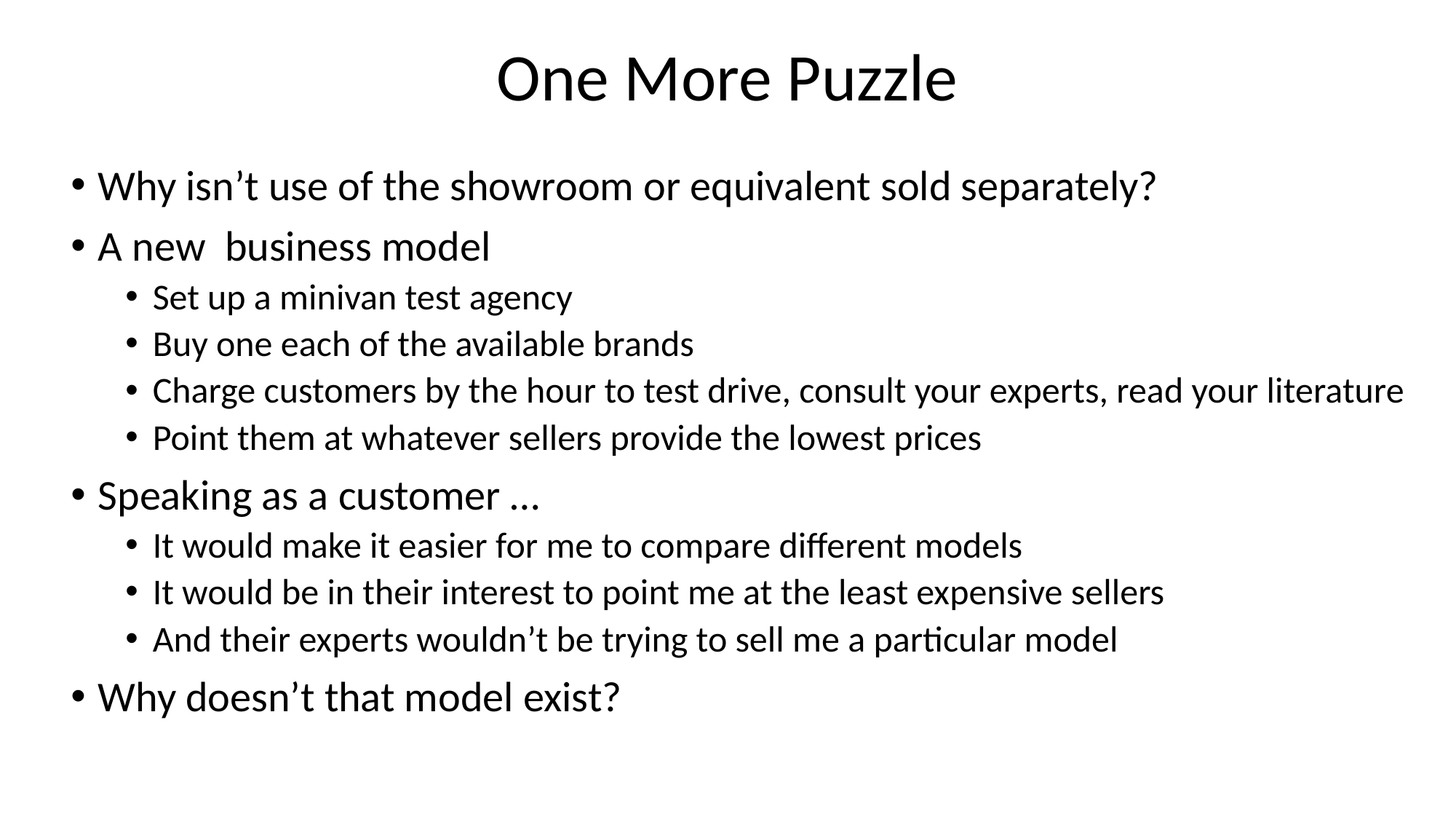

# One More Puzzle
Why isn’t use of the showroom or equivalent sold separately?
A new  business model
Set up a minivan test agency
Buy one each of the available brands
Charge customers by the hour to test drive, consult your experts, read your literature
Point them at whatever sellers provide the lowest prices
Speaking as a customer …
It would make it easier for me to compare different models
It would be in their interest to point me at the least expensive sellers
And their experts wouldn’t be trying to sell me a particular model
Why doesn’t that model exist?